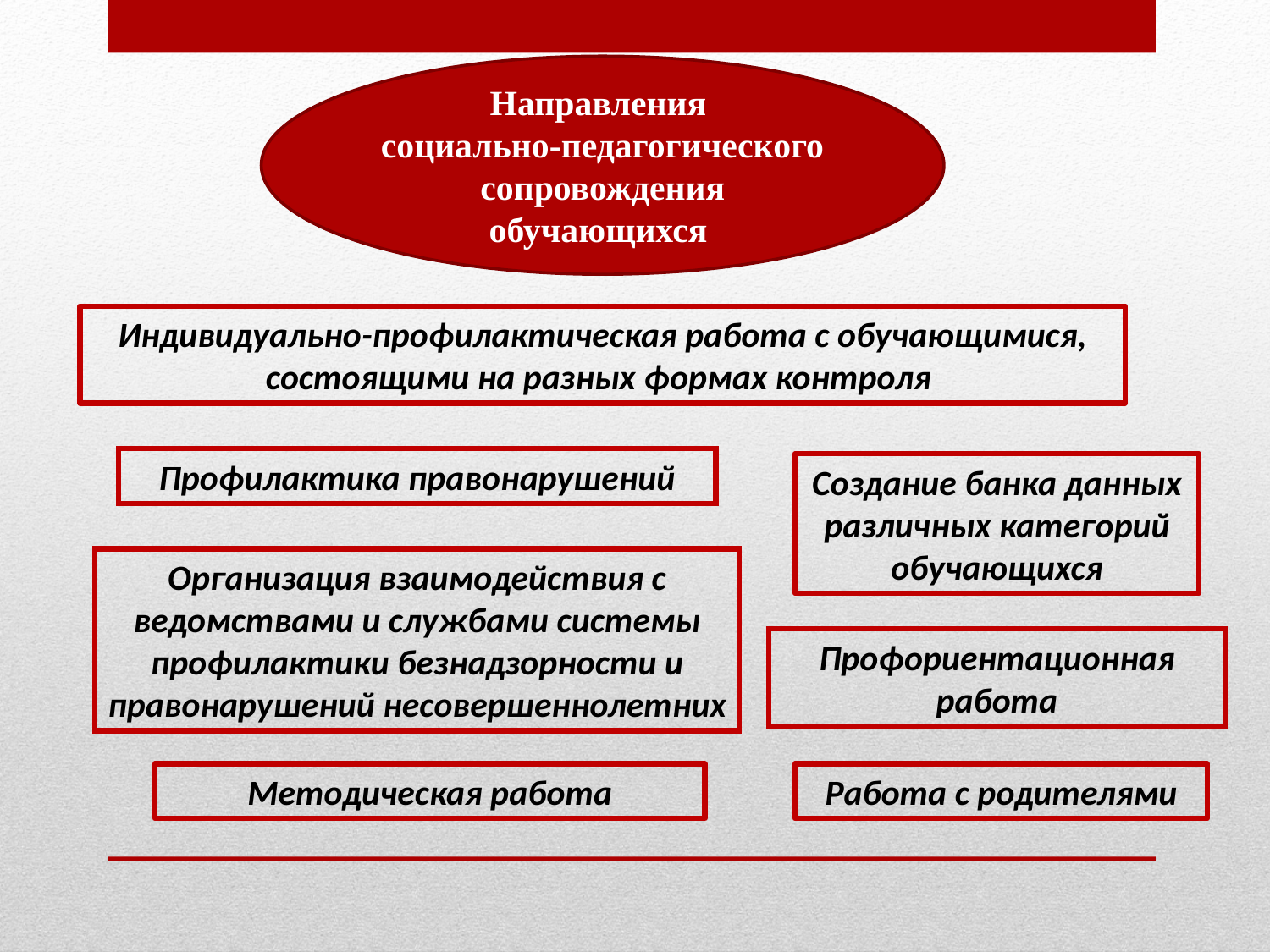

Направления
социально-педагогического сопровождения обучающихся
Индивидуально-профилактическая работа с обучающимися, состоящими на разных формах контроля
Профилактика правонарушений
Создание банка данных различных категорий обучающихся
Организация взаимодействия с ведомствами и службами системы профилактики безнадзорности и правонарушений несовершеннолетних
Профориентационная работа
Методическая работа
Работа с родителями